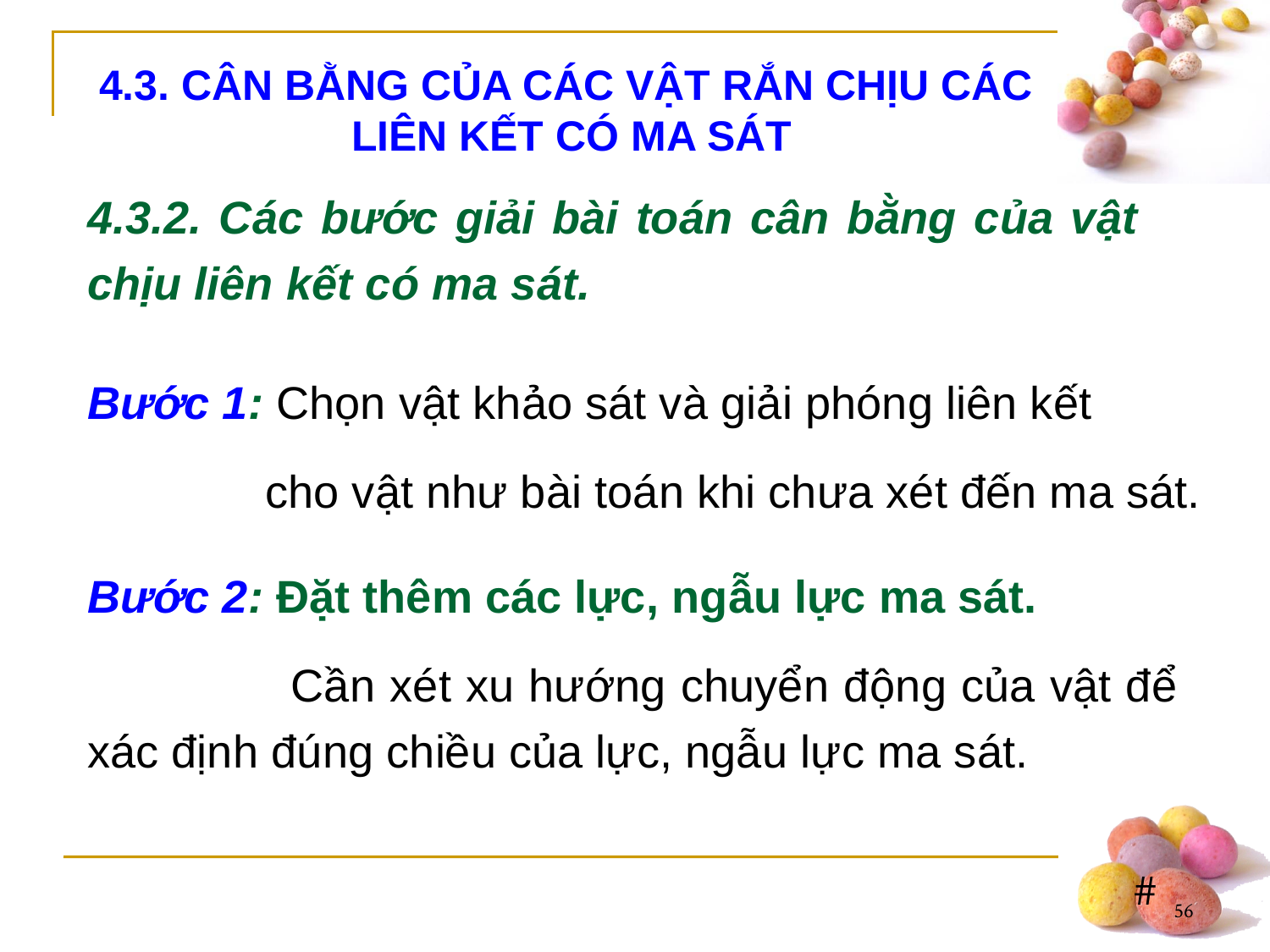

4.3. CÂN BẰNG CỦA CÁC VẬT RẮN CHỊU CÁC
LIÊN KẾT CÓ MA SÁT
4.3.2. Các bước giải bài toán cân bằng của vật chịu liên kết có ma sát.
Bước 1: Chọn vật khảo sát và giải phóng liên kết
              cho vật như bài toán khi chưa xét đến ma sát.
Bước 2: Đặt thêm các lực, ngẫu lực ma sát.
              Cần xét xu hướng chuyển động của vật để xác định đúng chiều của lực, ngẫu lực ma sát.
56